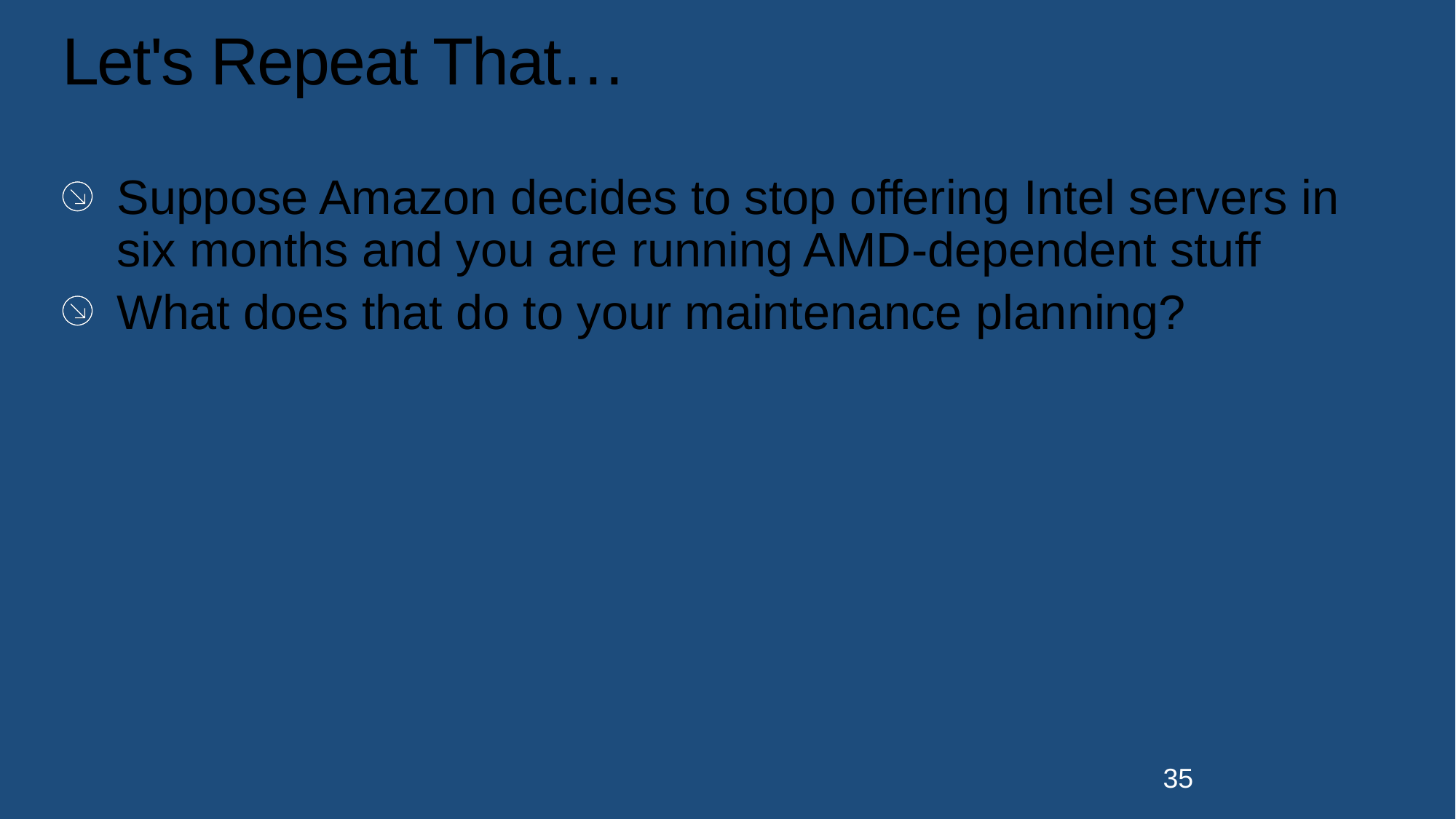

# Let's Repeat That…
Suppose Amazon decides to stop offering Intel servers in six months and you are running AMD-dependent stuff
What does that do to your maintenance planning?
35